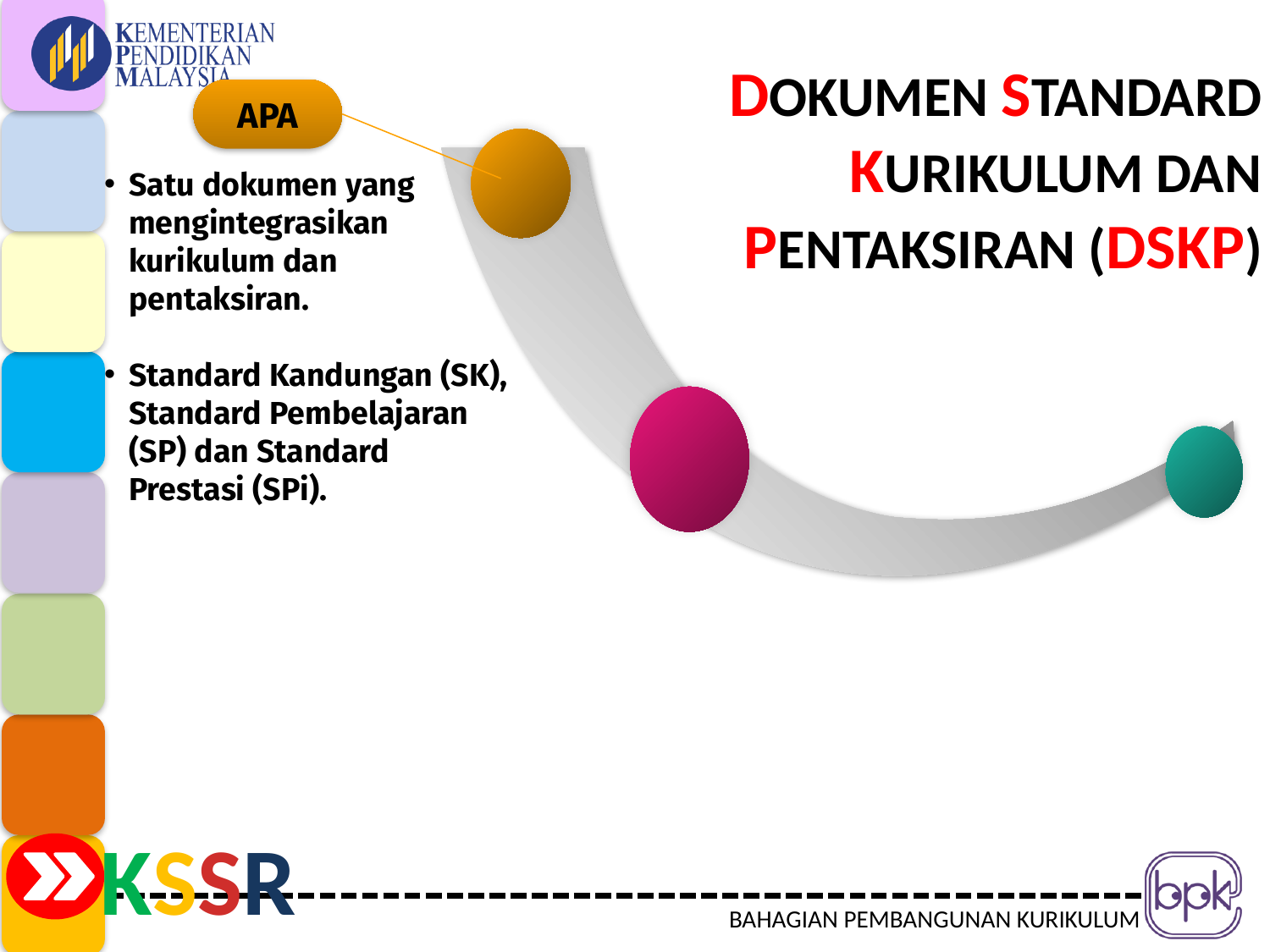

APA
Satu dokumen yang mengintegrasikan kurikulum dan pentaksiran.

Standard Kandungan (SK), Standard Pembelajaran (SP) dan Standard Prestasi (SPi).

# DOKUMEN STANDARD KURIKULUM DAN PENTAKSIRAN (DSKP)